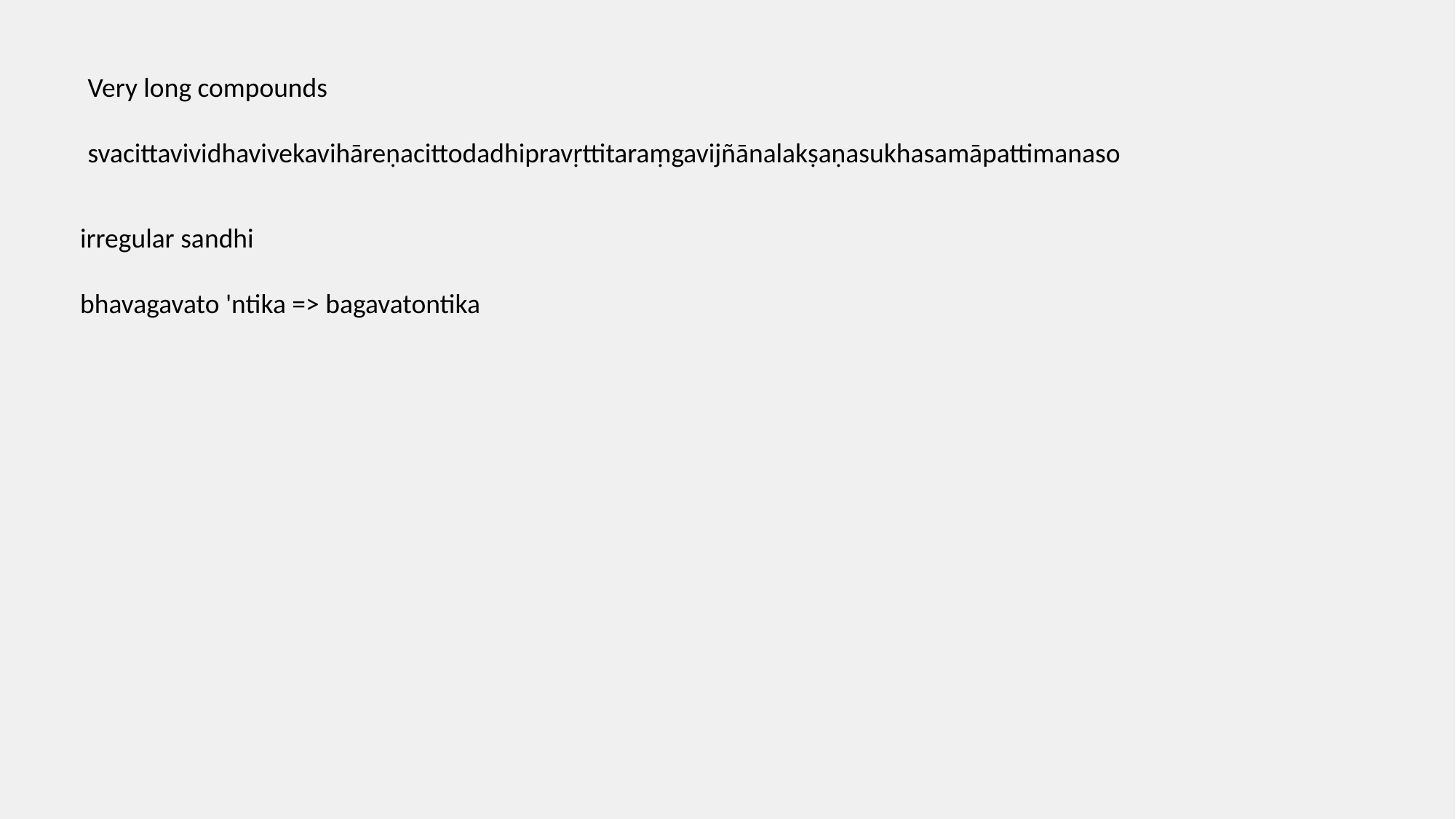

Very long compounds

svacittavividhavivekavihāreṇacittodadhipravṛttitaraṃgavijñānalakṣaṇasukhasamāpattimanaso
irregular sandhi

bhavagavato 'ntika => bagavatontika